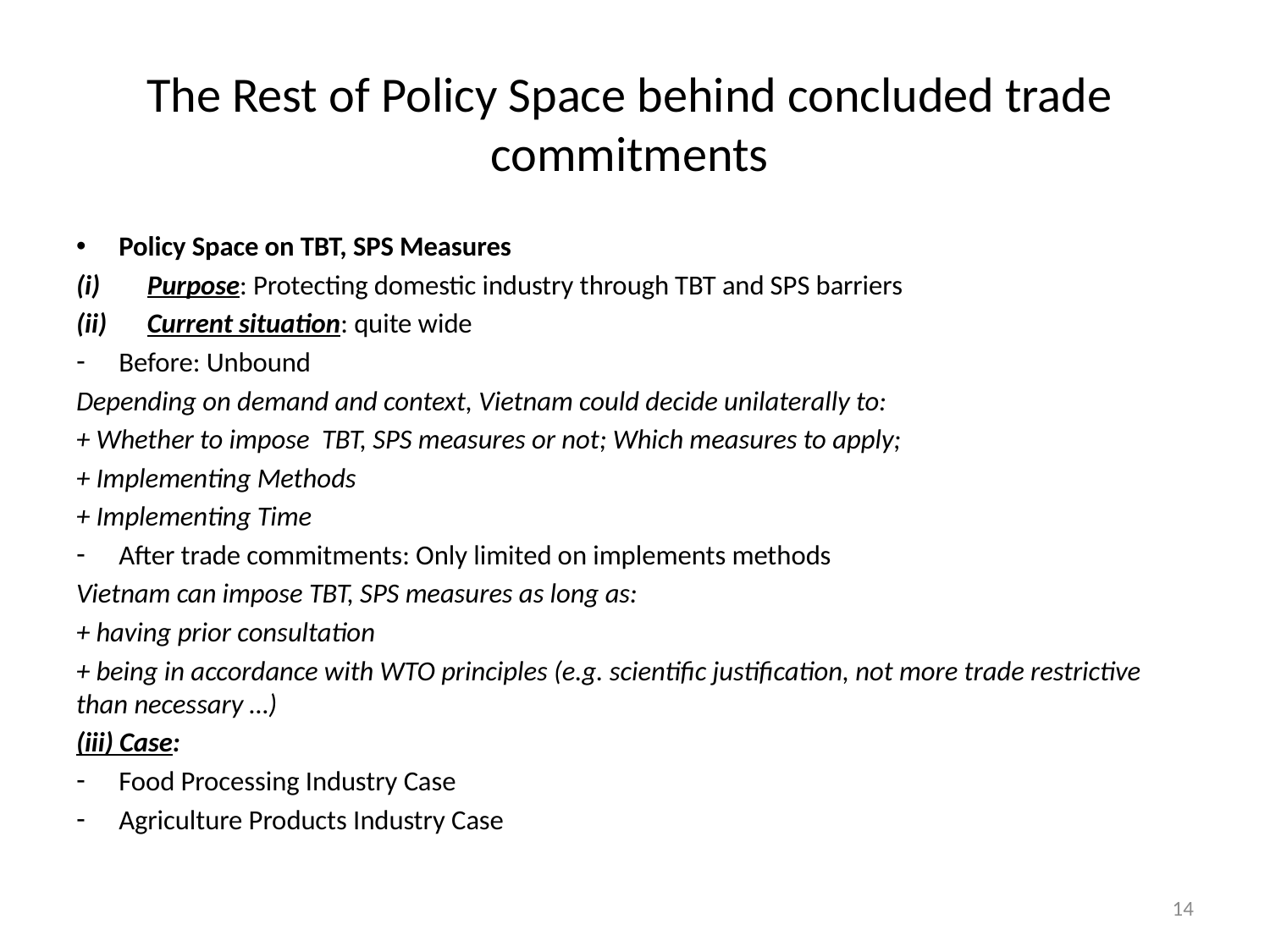

#
The Rest of Policy Space behind concluded trade commitments

Policy Space on TBT, SPS Measures
Purpose: Protecting domestic industry through TBT and SPS barriers
Current situation: quite wide
Before: Unbound
Depending on demand and context, Vietnam could decide unilaterally to:
+ Whether to impose  TBT, SPS measures or not; Which measures to apply;
+ Implementing Methods
+ Implementing Time
After trade commitments: Only limited on implements methods
Vietnam can impose TBT, SPS measures as long as:
+ having prior consultation
+ being in accordance with WTO principles (e.g. scientific justification, not more trade restrictive than necessary …)
(iii) Case:
Food Processing Industry Case
Agriculture Products Industry Case

14